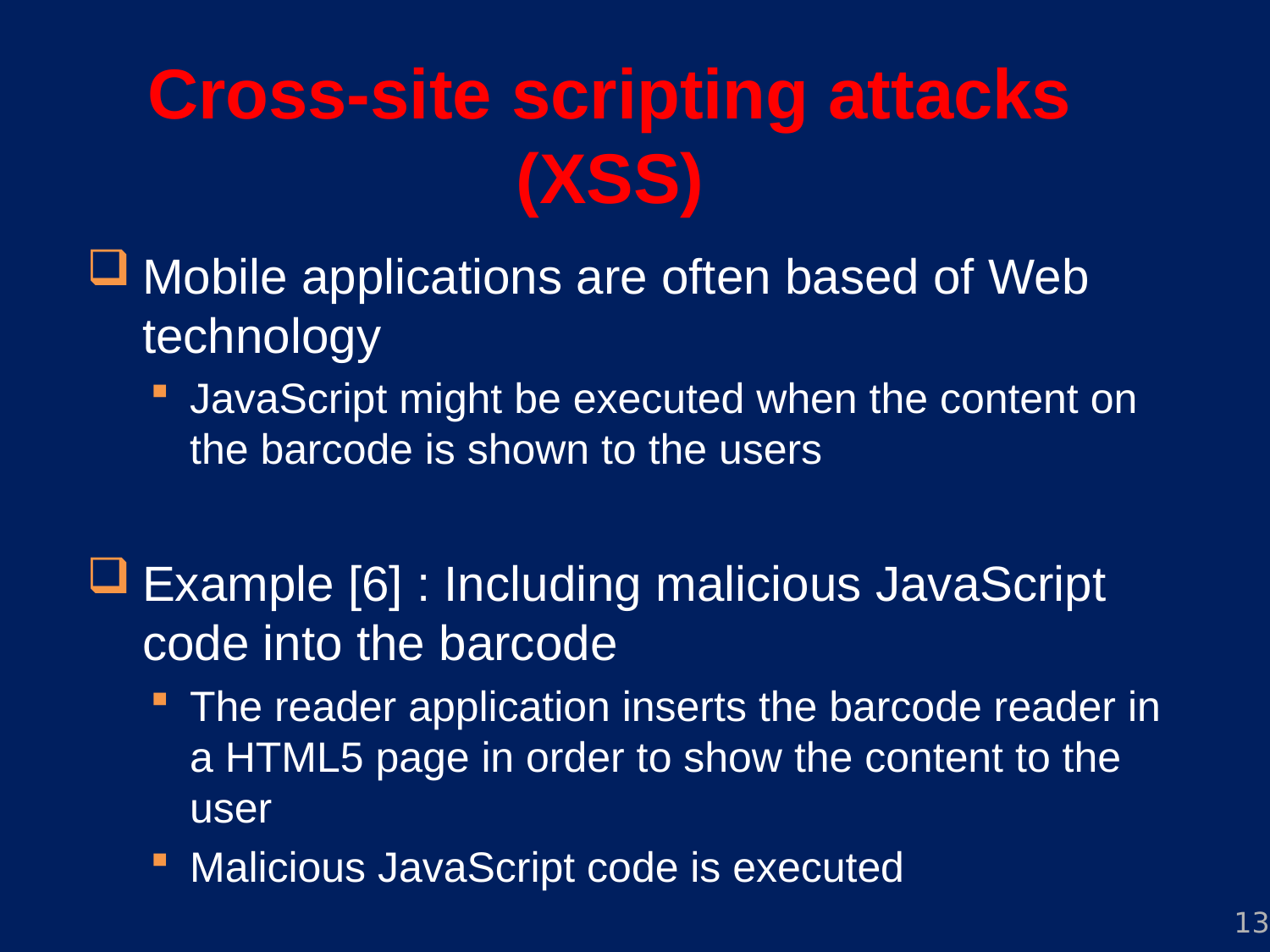

Cross-site scripting attacks (XSS)

Mobile applications are often based of Web technology
JavaScript might be executed when the content on the barcode is shown to the users

Example [6] : Including malicious JavaScript code into the barcode
The reader application inserts the barcode reader in a HTML5 page in order to show the content to the user
Malicious JavaScript code is executed

13